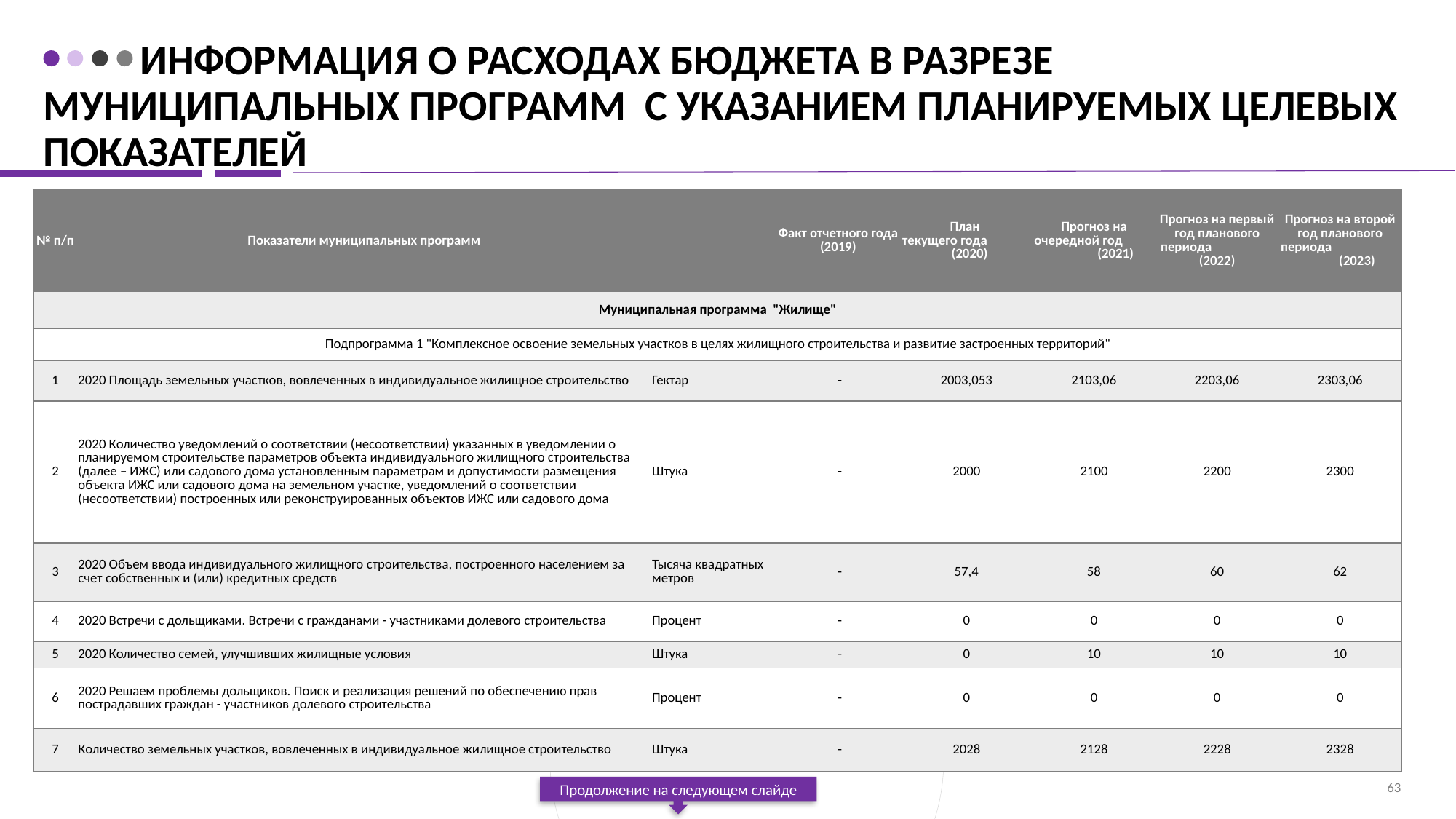

# Информация о расходах бюджета в разрезе муниципальных программ  с указанием планируемых целевых показателей
| № п/п | Показатели муниципальных программ |  | Факт отчетного года (2019) | План текущего года (2020) | Прогноз на очередной год (2021) | Прогноз на первый год планового периода (2022) | Прогноз на второй год планового периода (2023) |
| --- | --- | --- | --- | --- | --- | --- | --- |
| Муниципальная программа "Жилище" |  |  |  |  |  |  |  |
| Подпрограмма 1 "Комплексное освоение земельных участков в целях жилищного строительства и развитие застроенных территорий" |  |  |  |  |  |  |  |
| 1 | 2020 Площадь земельных участков, вовлеченных в индивидуальное жилищное строительство | Гектар | - | 2003,053 | 2103,06 | 2203,06 | 2303,06 |
| 2 | 2020 Количество уведомлений о соответствии (несоответствии) указанных в уведомлении о планируемом строительстве параметров объекта индивидуального жилищного строительства (далее – ИЖС) или садового дома установленным параметрам и допустимости размещения объекта ИЖС или садового дома на земельном участке, уведомлений о соответствии (несоответствии) построенных или реконструированных объектов ИЖС или садового дома | Штука | - | 2000 | 2100 | 2200 | 2300 |
| 3 | 2020 Объем ввода индивидуального жилищного строительства, построенного населением за счет собственных и (или) кредитных средств | Тысяча квадратных метров | - | 57,4 | 58 | 60 | 62 |
| 4 | 2020 Встречи с дольщиками. Встречи с гражданами - участниками долевого строительства | Процент | - | 0 | 0 | 0 | 0 |
| 5 | 2020 Количество семей, улучшивших жилищные условия | Штука | - | 0 | 10 | 10 | 10 |
| 6 | 2020 Решаем проблемы дольщиков. Поиск и реализация решений по обеспечению прав пострадавших граждан - участников долевого строительства | Процент | - | 0 | 0 | 0 | 0 |
| 7 | Количество земельных участков, вовлеченных в индивидуальное жилищное строительство | Штука | - | 2028 | 2128 | 2228 | 2328 |
63
Продолжение на следующем слайде